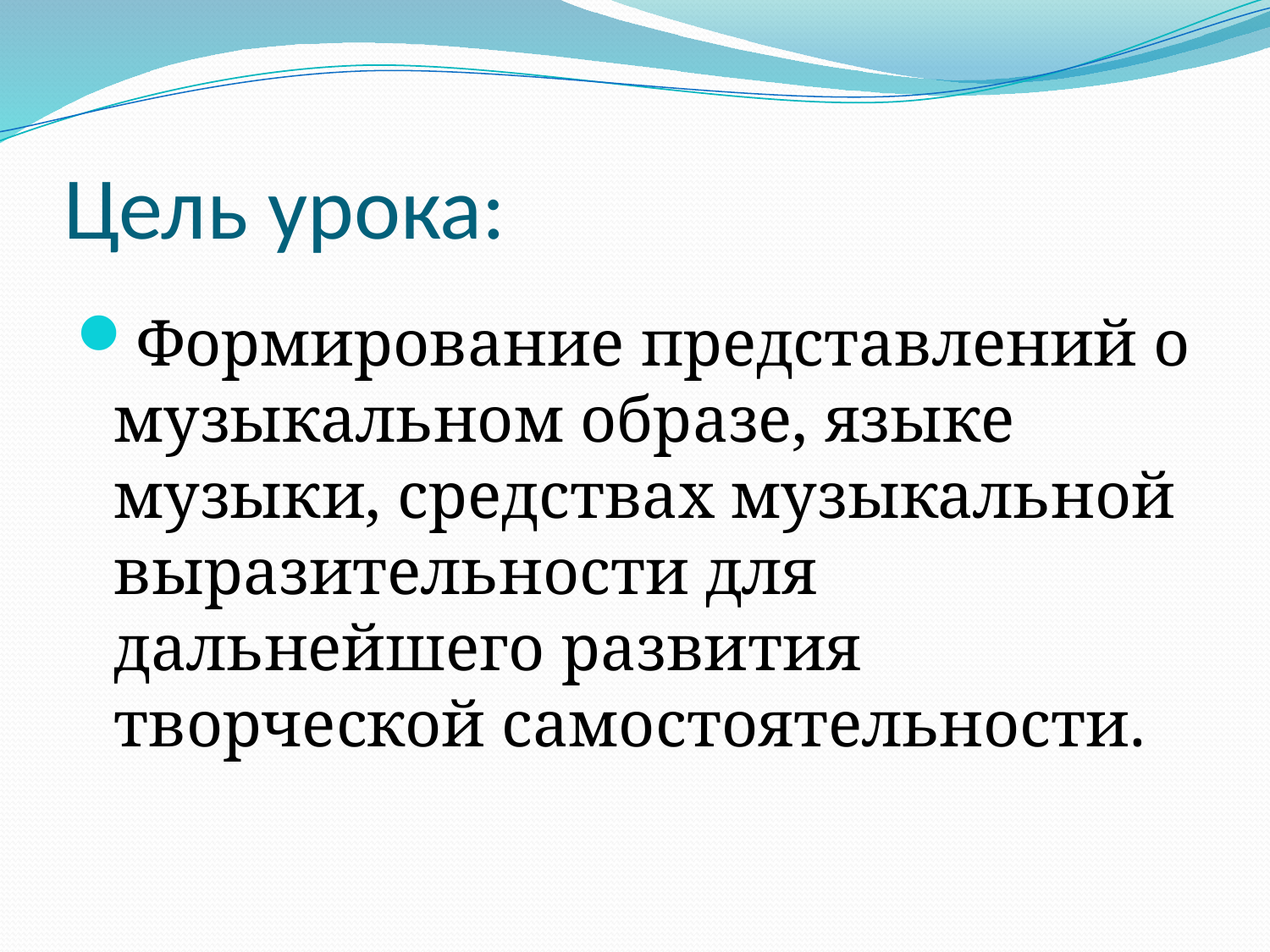

# Цель урока:
Формирование представлений о музыкальном образе, языке музыки, средствах музыкальной выразительности для  дальнейшего развития творческой самостоятельности.